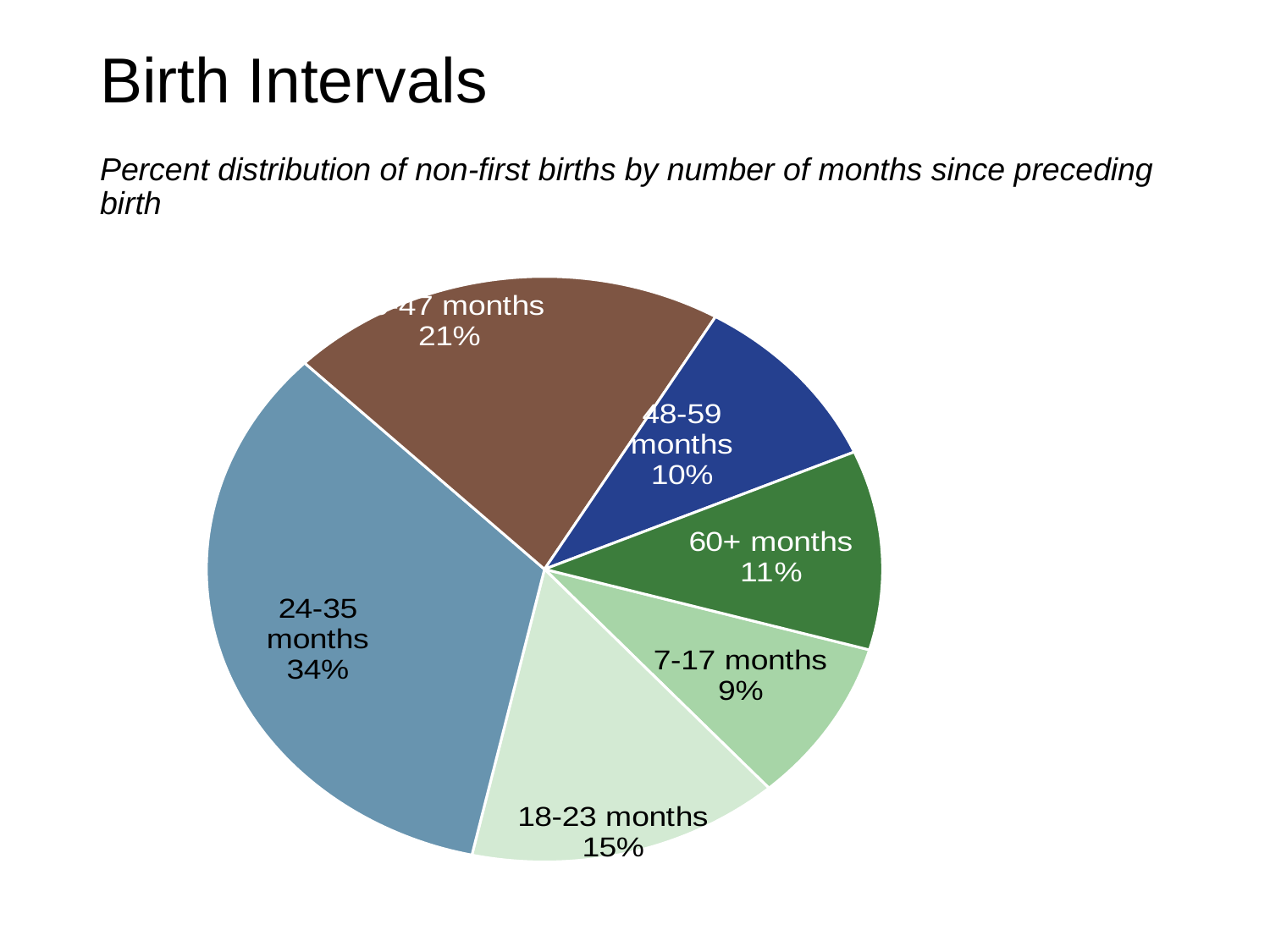

# Birth Intervals
Percent distribution of non-first births by number of months since preceding birth

### Chart

| Category | Sales |
|---|---|
| 7-17 months | 9.0 |
| 18-23 months | 15.0 |
| 24-35 months | 34.0 |
| 36-47 months | 21.0 |
| 48-59 months | 10.0 |
| 60+ months | 11.0 |